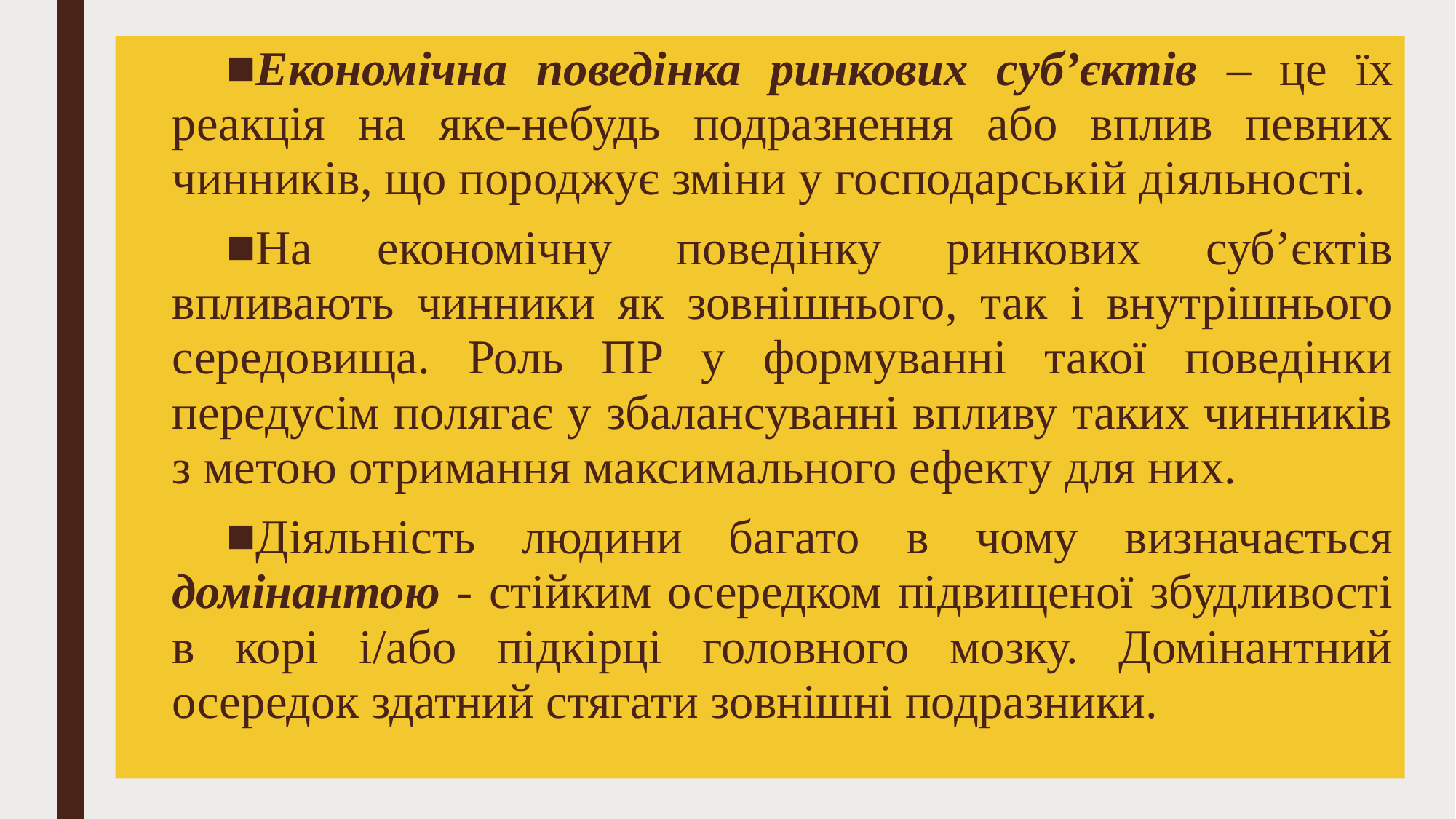

Економічна поведінка ринкових суб’єктів – це їх реакція на яке-небудь подразнення або вплив певних чинників, що породжує зміни у господарській діяльності.
На економічну поведінку ринкових суб’єктів впливають чинники як зовнішнього, так і внутрішнього середовища. Роль ПР у формуванні такої поведінки передусім полягає у збалансуванні впливу таких чинників з метою отримання максимального ефекту для них.
Діяльність людини багато в чому визначається домінантою - стійким осередком підвищеної збудливості в корі і/або підкірці головного мозку. Домінантний осередок здатний стягати зовнішні подразники.